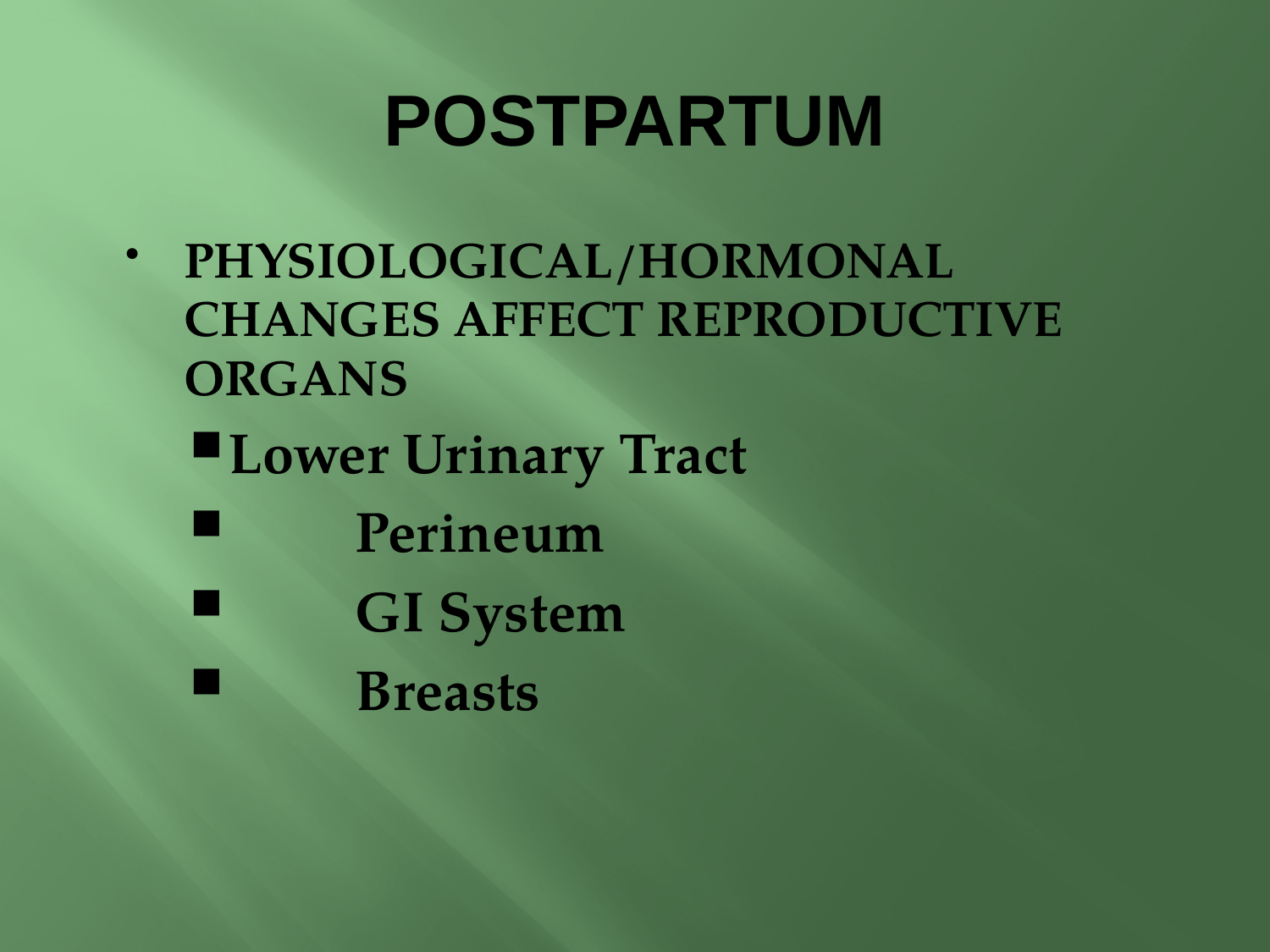

# POSTPARTUM
PHYSIOLOGICAL/HORMONAL CHANGES AFFECT REPRODUCTIVE ORGANS
Lower Urinary Tract
	Perineum
	GI System
	Breasts